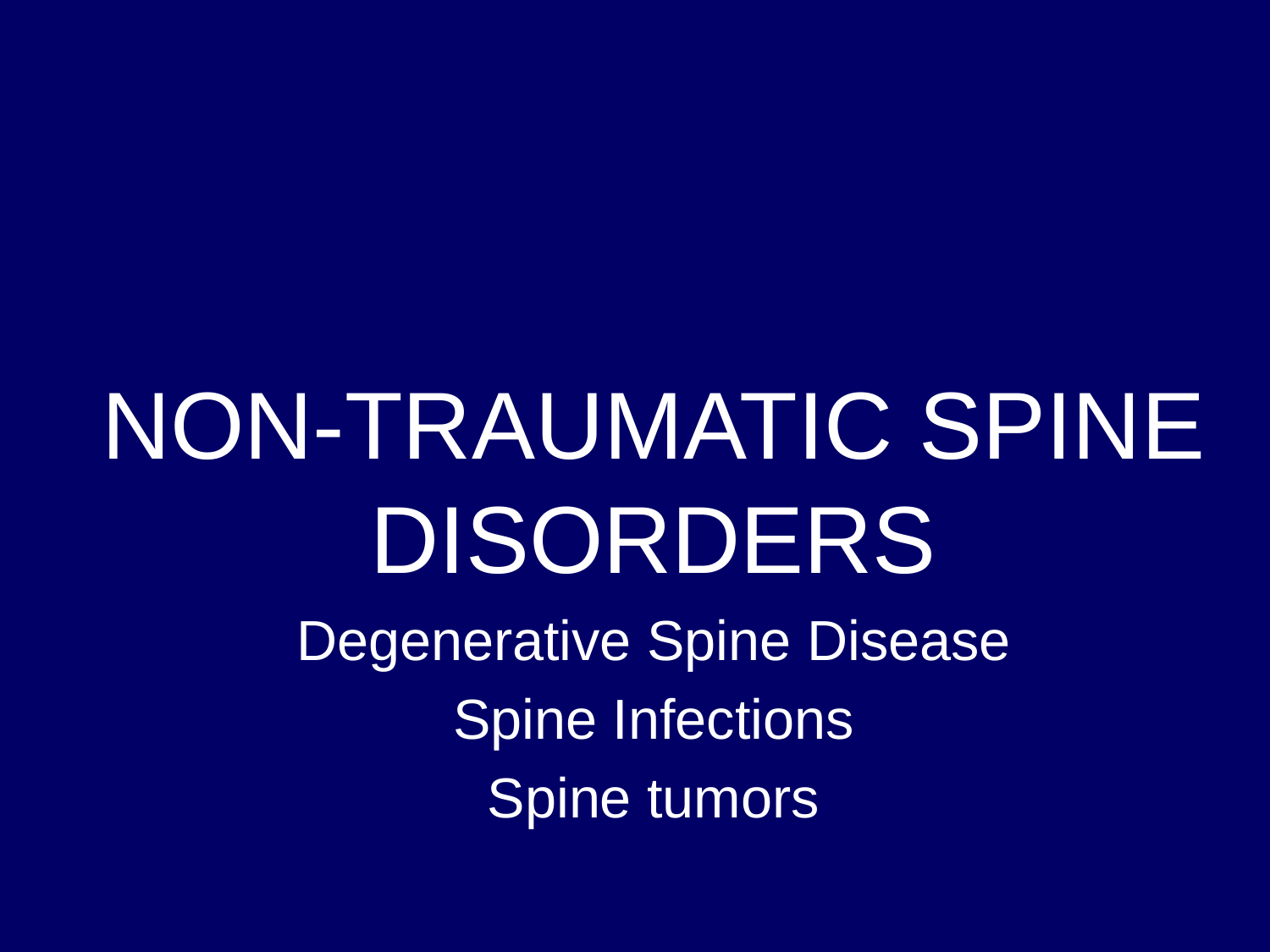

NON-TRAUMATIC SPINE DISORDERS
Degenerative Spine Disease
Spine Infections
Spine tumors